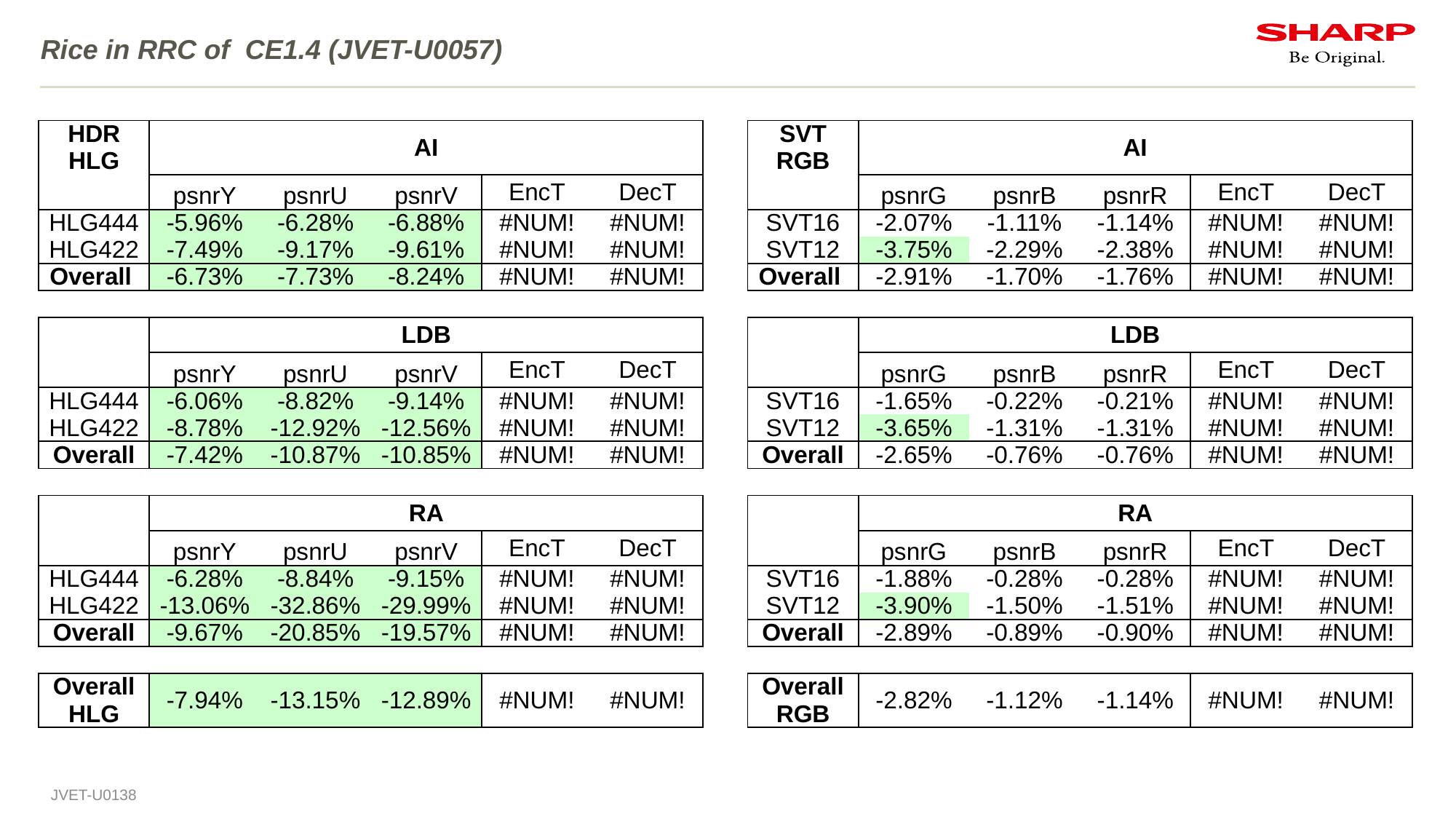

# Rice in RRC of  CE1.4 (JVET-U0057)
| HDR HLG |  |  | AI |  |  |  | SVT RGB |  |  | AI |  |  |
| --- | --- | --- | --- | --- | --- | --- | --- | --- | --- | --- | --- | --- |
|  | psnrY | psnrU | psnrV | EncT | DecT |  |  | psnrG | psnrB | psnrR | EncT | DecT |
| HLG444 | -5.96% | -6.28% | -6.88% | #NUM! | #NUM! |  | SVT16 | -2.07% | -1.11% | -1.14% | #NUM! | #NUM! |
| HLG422 | -7.49% | -9.17% | -9.61% | #NUM! | #NUM! |  | SVT12 | -3.75% | -2.29% | -2.38% | #NUM! | #NUM! |
| Overall | -6.73% | -7.73% | -8.24% | #NUM! | #NUM! |  | Overall | -2.91% | -1.70% | -1.76% | #NUM! | #NUM! |
|  |  |  |  |  |  |  |  |  |  |  |  |  |
|  |  |  | LDB |  |  |  |  |  |  | LDB |  |  |
|  | psnrY | psnrU | psnrV | EncT | DecT |  |  | psnrG | psnrB | psnrR | EncT | DecT |
| HLG444 | -6.06% | -8.82% | -9.14% | #NUM! | #NUM! |  | SVT16 | -1.65% | -0.22% | -0.21% | #NUM! | #NUM! |
| HLG422 | -8.78% | -12.92% | -12.56% | #NUM! | #NUM! |  | SVT12 | -3.65% | -1.31% | -1.31% | #NUM! | #NUM! |
| Overall | -7.42% | -10.87% | -10.85% | #NUM! | #NUM! |  | Overall | -2.65% | -0.76% | -0.76% | #NUM! | #NUM! |
|  |  |  |  |  |  |  |  |  |  |  |  |  |
|  |  |  | RA |  |  |  |  |  |  | RA |  |  |
|  | psnrY | psnrU | psnrV | EncT | DecT |  |  | psnrG | psnrB | psnrR | EncT | DecT |
| HLG444 | -6.28% | -8.84% | -9.15% | #NUM! | #NUM! |  | SVT16 | -1.88% | -0.28% | -0.28% | #NUM! | #NUM! |
| HLG422 | -13.06% | -32.86% | -29.99% | #NUM! | #NUM! |  | SVT12 | -3.90% | -1.50% | -1.51% | #NUM! | #NUM! |
| Overall | -9.67% | -20.85% | -19.57% | #NUM! | #NUM! |  | Overall | -2.89% | -0.89% | -0.90% | #NUM! | #NUM! |
|  |  |  |  |  |  |  |  |  |  |  |  |  |
| Overall HLG | -7.94% | -13.15% | -12.89% | #NUM! | #NUM! |  | Overall RGB | -2.82% | -1.12% | -1.14% | #NUM! | #NUM! |
JVET-U0138